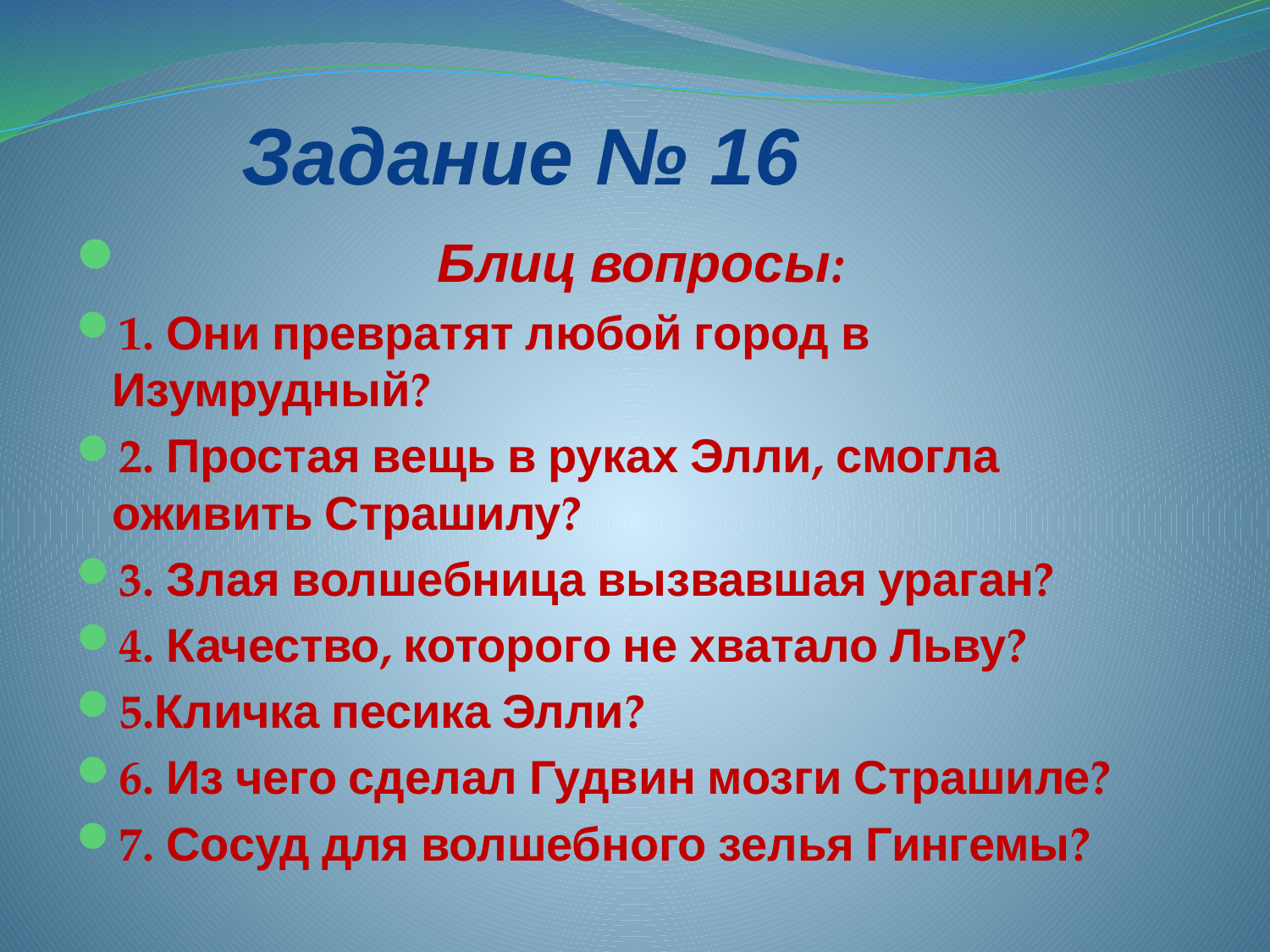

# Задание № 16
                       Блиц вопросы:
1. Они превратят любой город в Изумрудный?
2. Простая вещь в руках Элли, смогла оживить Страшилу?
3. Злая волшебница вызвавшая ураган?
4. Качество, которого не хватало Льву?
5.Кличка песика Элли?
6. Из чего сделал Гудвин мозги Страшиле?
7. Сосуд для волшебного зелья Гингемы?